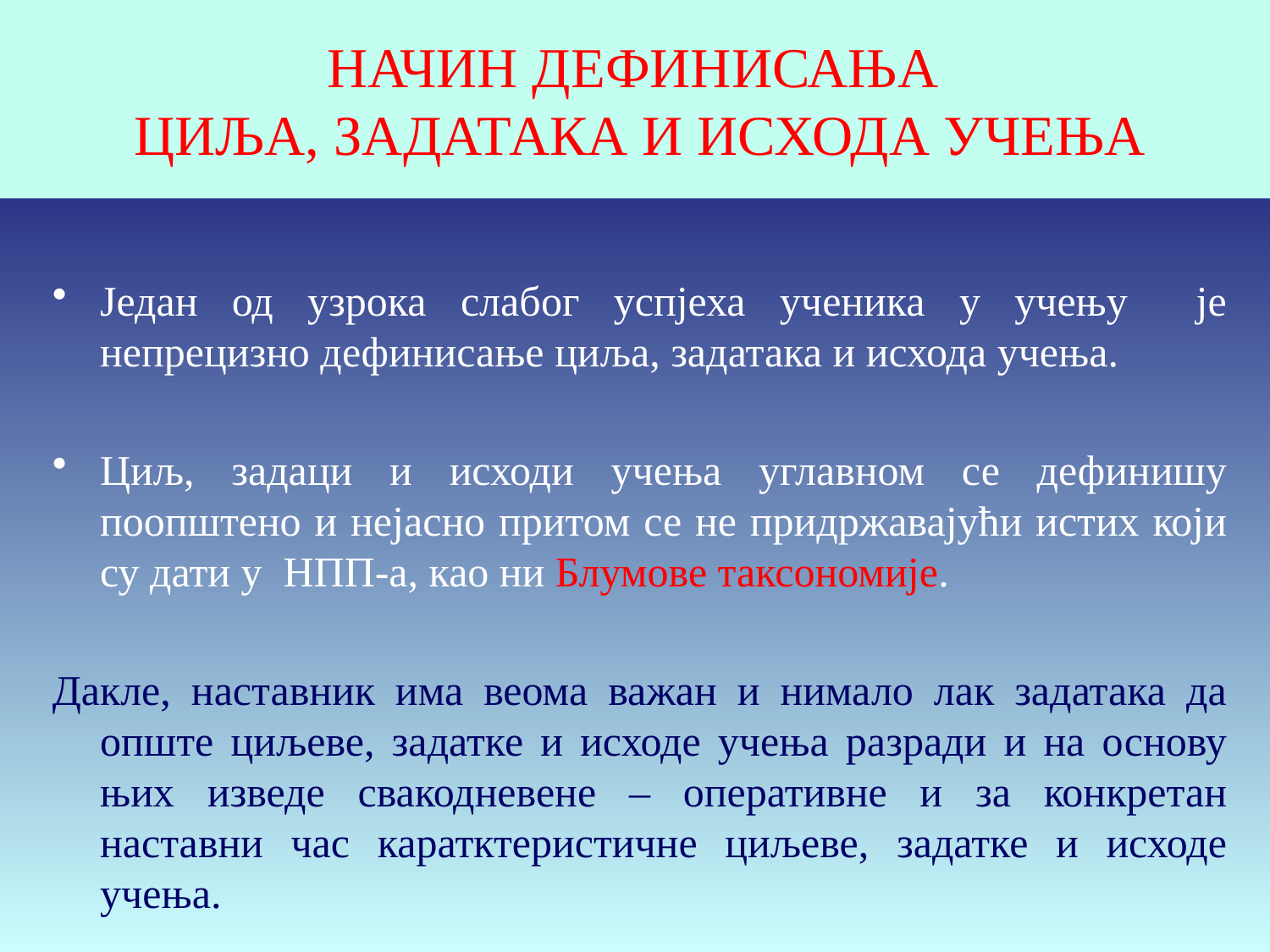

# НАЧИН ДЕФИНИСАЊА ЦИЉА, ЗАДАТАКА И ИСХОДА УЧЕЊА
Један од узрока слабог успјеха ученика у учењу  је непрецизно дефинисање циља, задатака и исхода учења.

Циљ, задаци и исходи учења углавном се дефинишу поопштено и нејасно притом се не придржавајући истих који су дати у  НПП-а, као ни Блумове таксономије.

Дакле, наставник има веома важан и нимало лак задатака да опште циљеве, задатке и исходе учења разради и на основу њих изведе свакодневене – оперативне и за конкретан наставни час каратктеристичне циљеве, задатке и исходе учења.